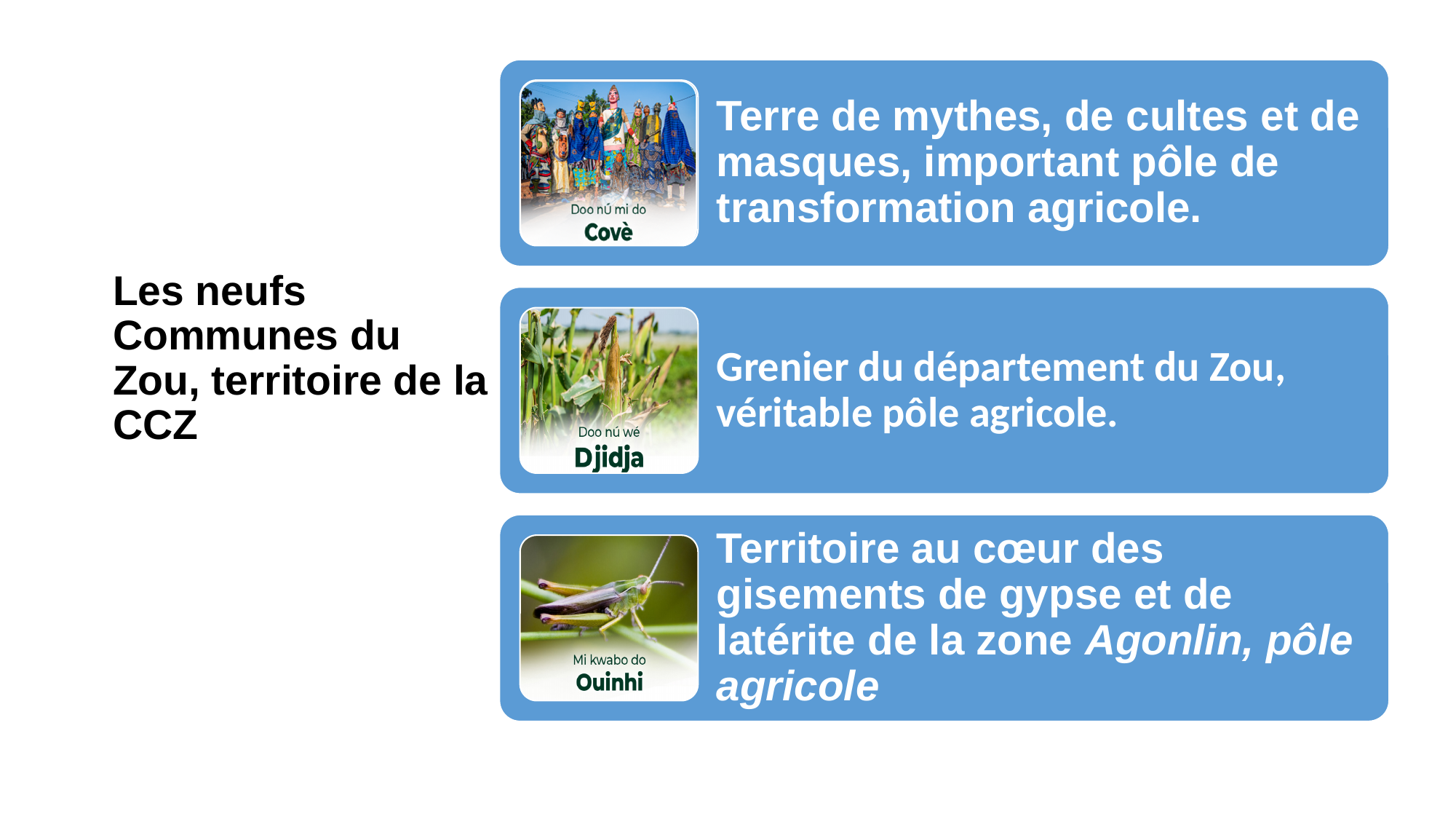

Terre de mythes, de cultes et de masques, important pôle de transformation agricole.
Grenier du département du Zou, véritable pôle agricole.
Territoire au cœur des gisements de gypse et de latérite de la zone Agonlin, pôle agricole
# Les neufs Communes du Zou, territoire de la CCZ